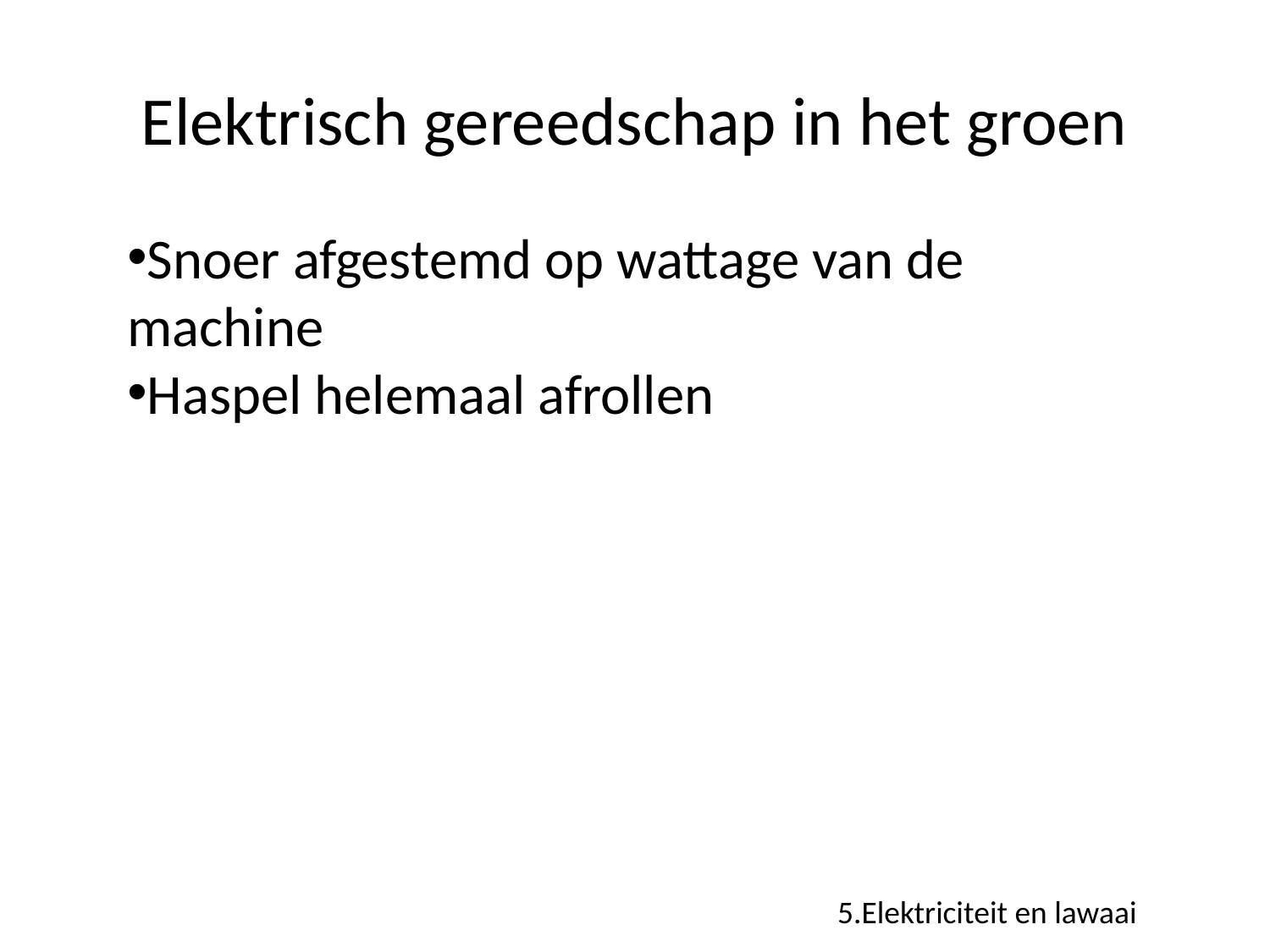

# Elektrisch gereedschap in het groen
Snoer afgestemd op wattage van de machine
Haspel helemaal afrollen

5.Elektriciteit en lawaai